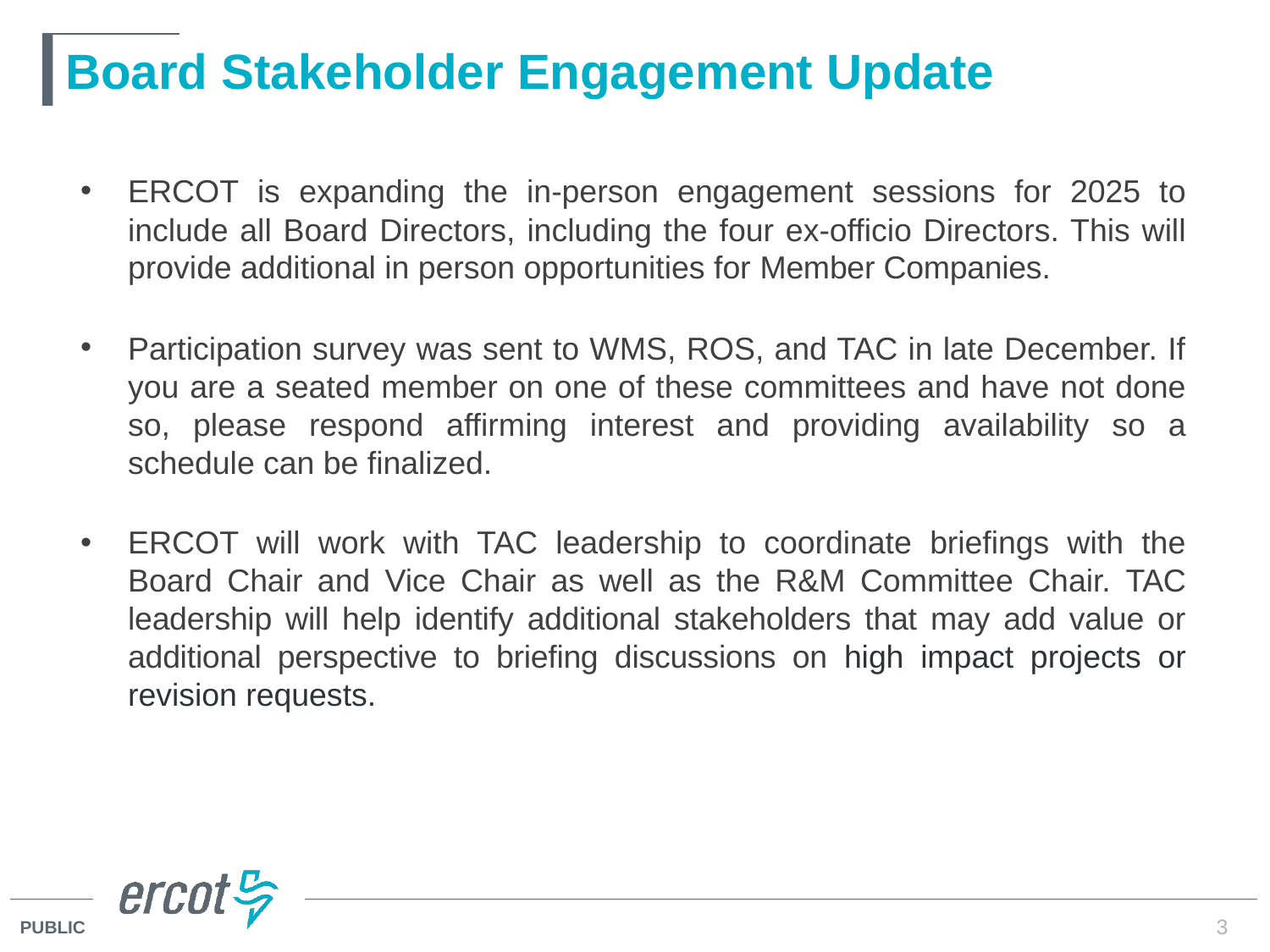

# Board Stakeholder Engagement Update

ERCOT is expanding the in-person engagement sessions for 2025 to include all Board Directors, including the four ex-officio Directors. This will provide additional in person opportunities for Member Companies.
Participation survey was sent to WMS, ROS, and TAC in late December. If you are a seated member on one of these committees and have not done so, please respond affirming interest and providing availability so a schedule can be finalized.
ERCOT will work with TAC leadership to coordinate briefings with the Board Chair and Vice Chair as well as the R&M Committee Chair. TAC leadership will help identify additional stakeholders that may add value or additional perspective to briefing discussions on high impact projects or revision requests.

3